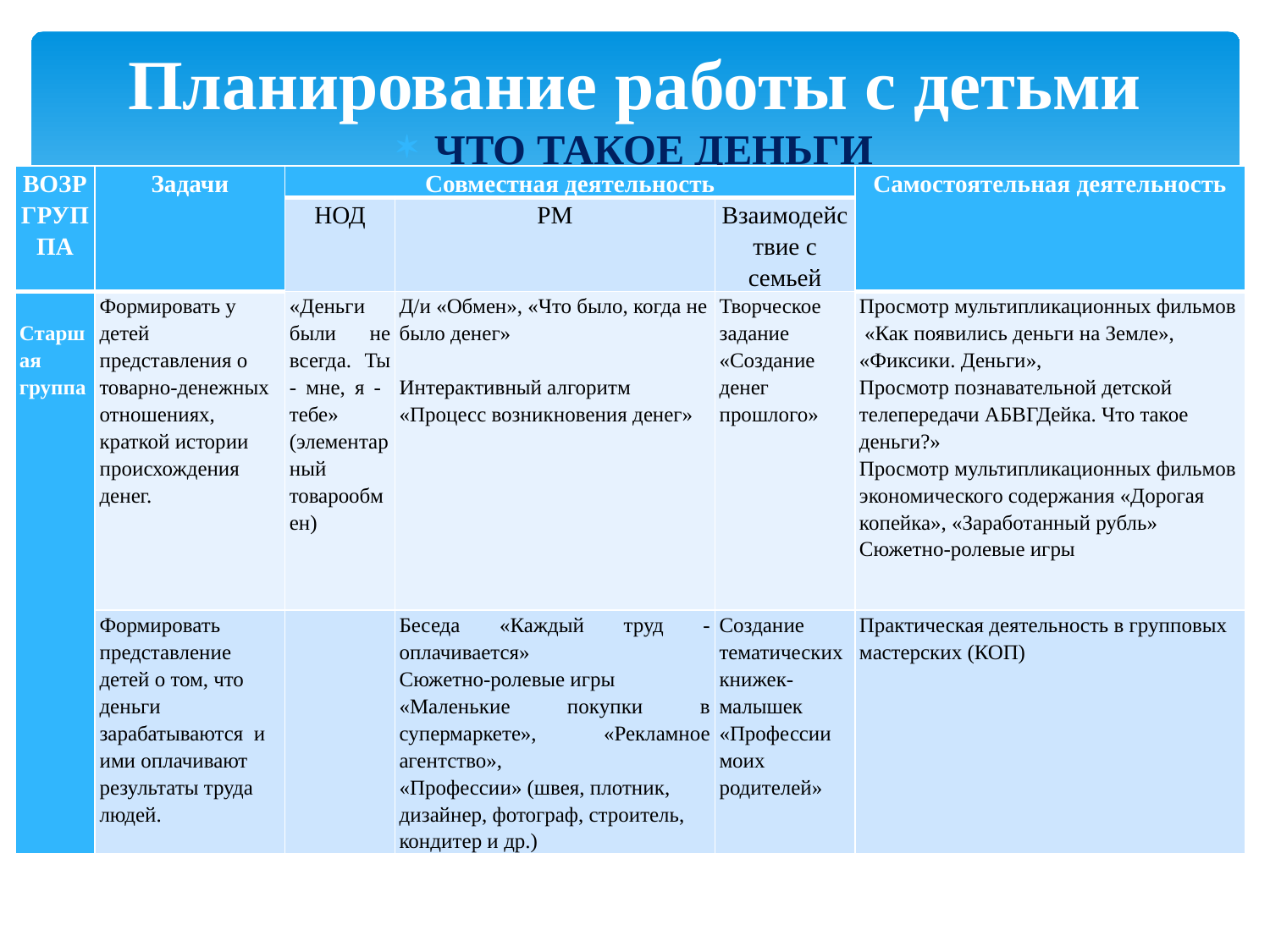

# Планирование работы с детьми
ЧТО ТАКОЕ ДЕНЬГИ
| ВОЗР ГРУППА | Задачи | Совместная деятельность |  |  | Самостоятельная деятельность |
| --- | --- | --- | --- | --- | --- |
|  |  | НОД | РМ | Взаимодействие с семьей |  |
| Старшая группа | Формировать у детей представления о товарно-денежных отношениях, краткой истории происхождения денег. | «Деньги были не всегда. Ты - мне, я - тебе» (элементарный товарообмен) | Д/и «Обмен», «Что было, когда не было денег»   Интерактивный алгоритм «Процесс возникновения денег» | Творческое задание «Создание денег прошлого» | Просмотр мультипликационных фильмов «Как появились деньги на Земле», «Фиксики. Деньги», Просмотр познавательной детской телепередачи АБВГДейка. Что такое деньги?» Просмотр мультипликационных фильмов экономического содержания «Дорогая копейка», «Заработанный рубль» Сюжетно-ролевые игры |
|  | Формировать представление детей о том, что деньги зарабатываются и ими оплачивают результаты труда людей. |  | Беседа «Каждый труд - оплачивается» Сюжетно-ролевые игры «Маленькие покупки в супермаркете», «Рекламное агентство», «Профессии» (швея, плотник, дизайнер, фотограф, строитель, кондитер и др.) | Создание тематических книжек-малышек «Профессии моих родителей» | Практическая деятельность в групповых мастерских (КОП) |